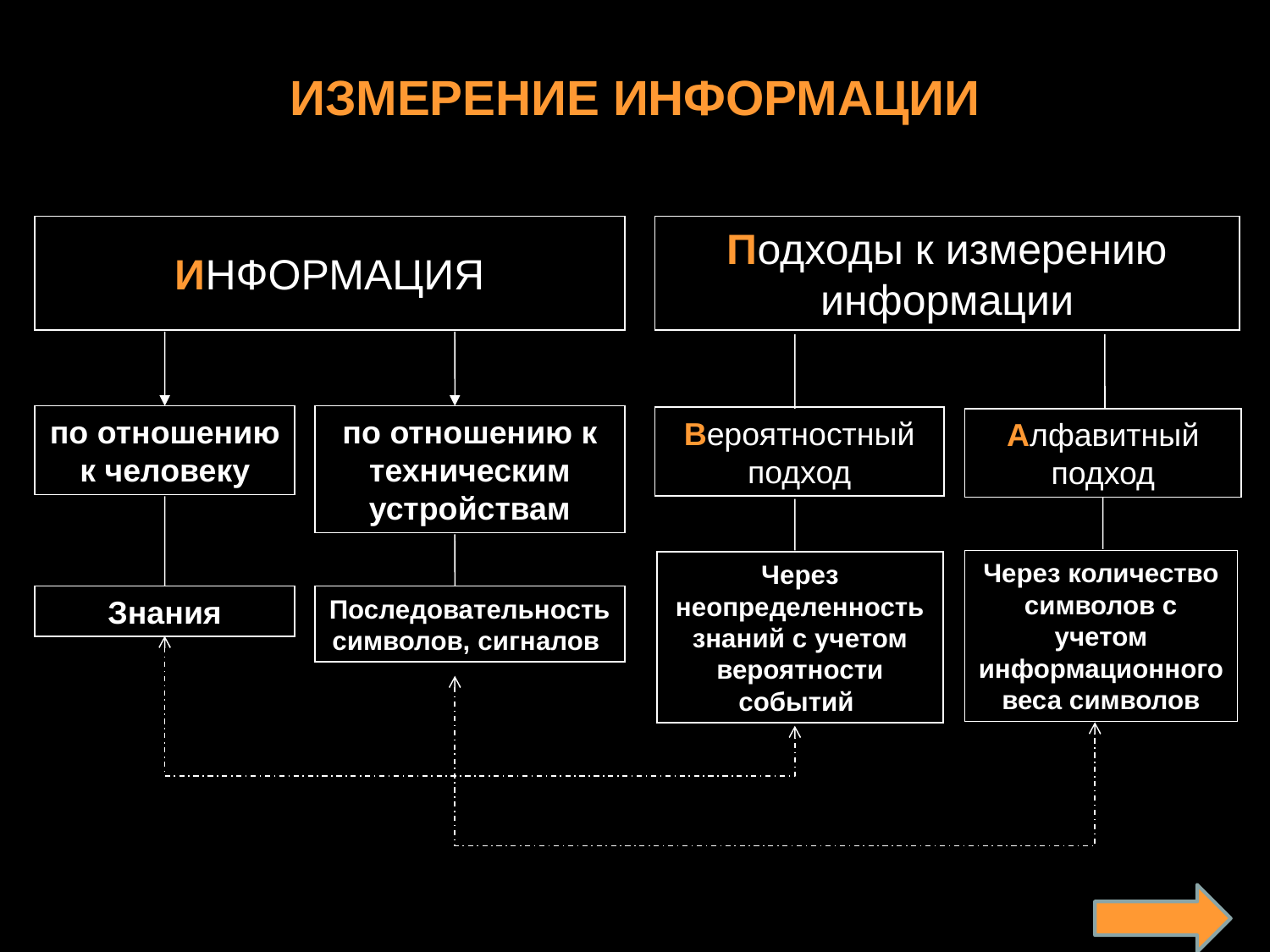

# ИЗМЕРЕНИЕ ИНФОРМАЦИИ

ИНФОРМАЦИЯ
Подходы к измерению информации

по отношению к человеку
по отношению к техническим устройствам
Вероятностный подход
Алфавитный подход

Через количество символов с учетом информационного веса символов
Через неопределенность знаний с учетом вероятности событий
Знания
Последовательность символов, сигналов